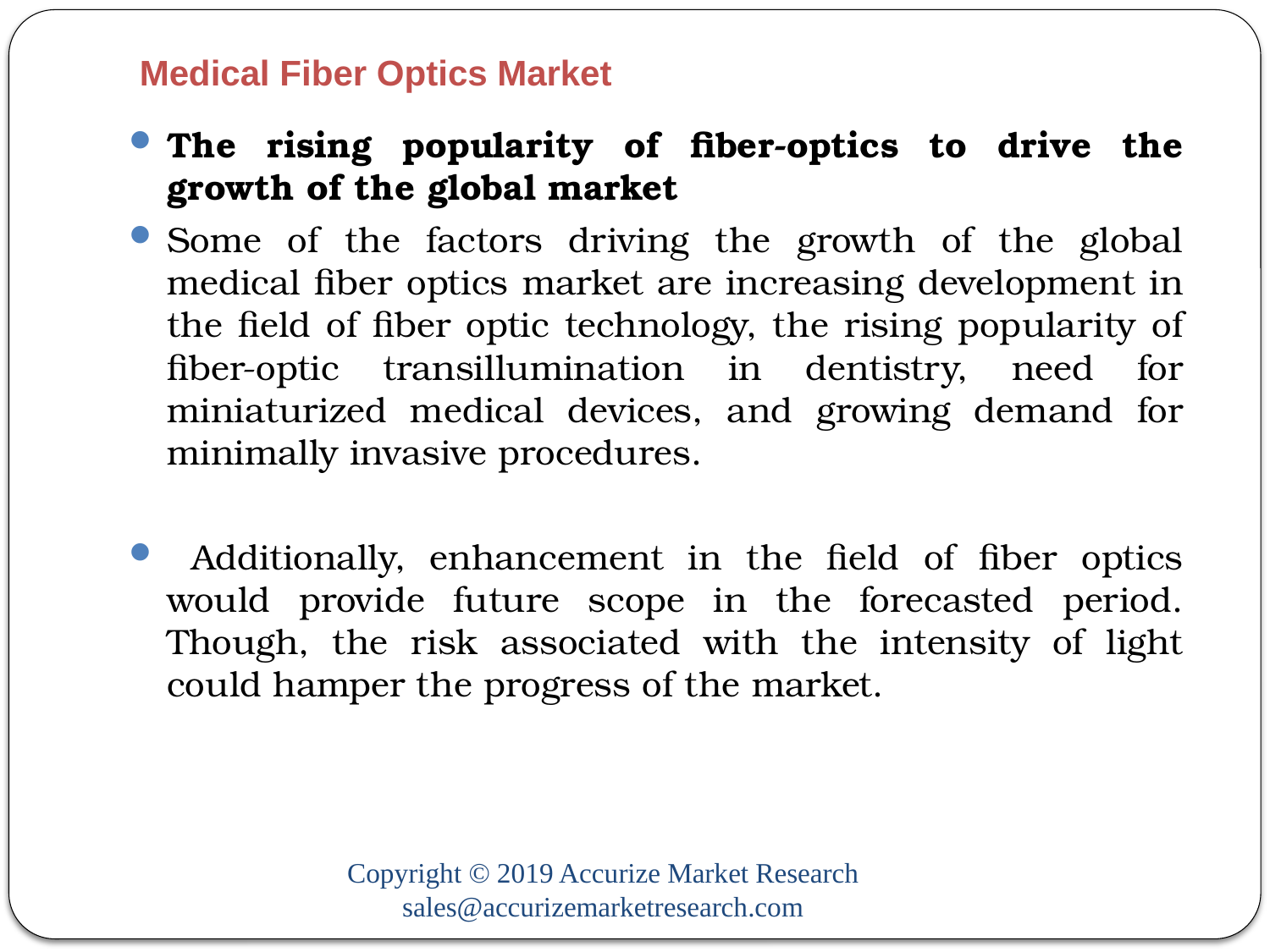

# Medical Fiber Optics Market
The rising popularity of fiber-optics to drive the growth of the global market
Some of the factors driving the growth of the global medical fiber optics market are increasing development in the field of fiber optic technology, the rising popularity of fiber-optic transillumination in dentistry, need for miniaturized medical devices, and growing demand for minimally invasive procedures.

 Additionally, enhancement in the field of fiber optics would provide future scope in the forecasted period. Though, the risk associated with the intensity of light could hamper the progress of the market.

Copyright © 2019 Accurize Market Research sales@accurizemarketresearch.com